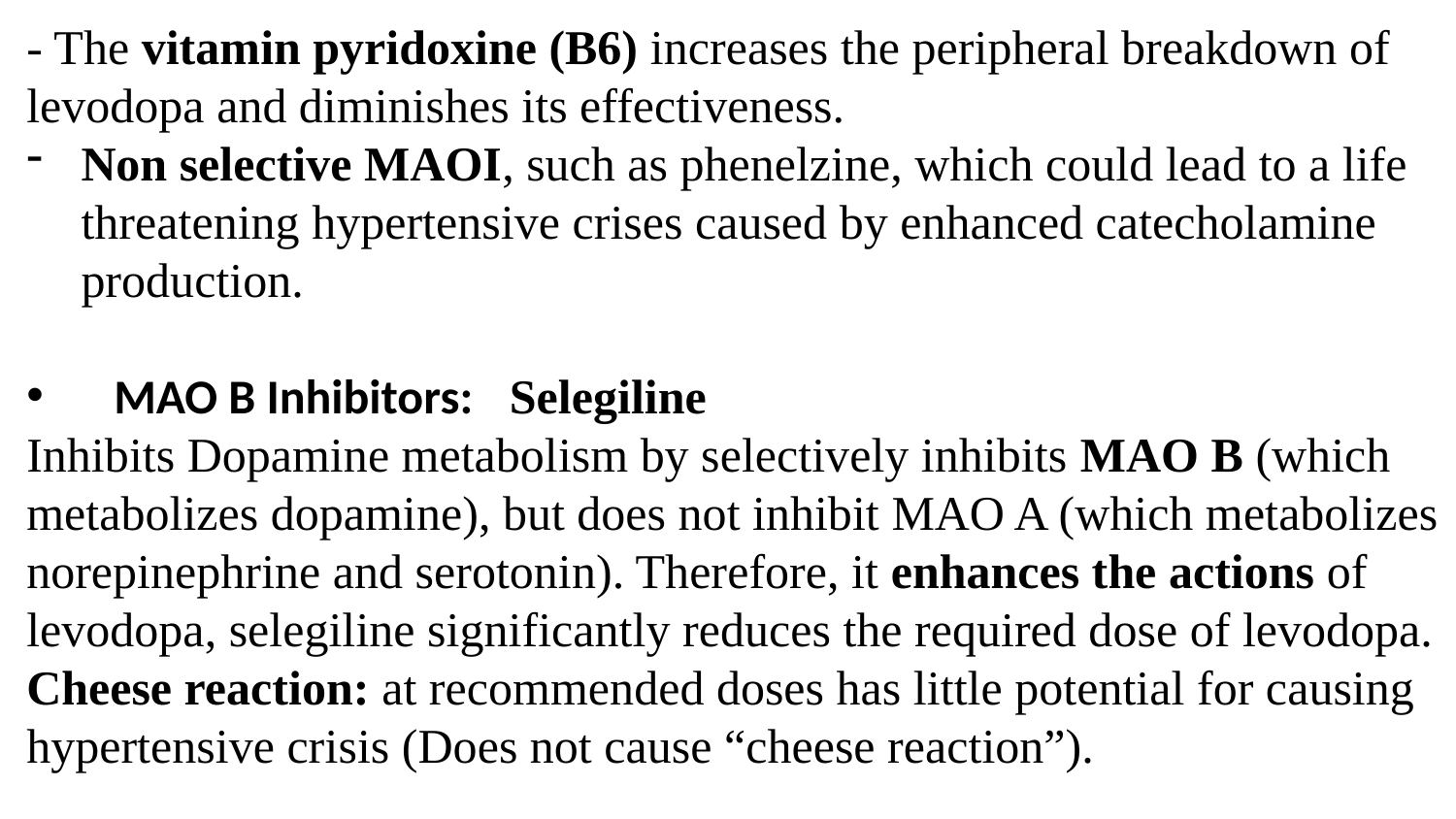

- The vitamin pyridoxine (B6) increases the peripheral breakdown of levodopa and diminishes its effectiveness.
Non selective MAOI, such as phenelzine, which could lead to a life threatening hypertensive crises caused by enhanced catecholamine production.

   MAO B Inhibitors:   Selegiline
Inhibits Dopamine metabolism by selectively inhibits MAO B (which metabolizes dopamine), but does not inhibit MAO A (which metabolizes norepinephrine and serotonin). Therefore, it enhances the actions of levodopa, selegiline significantly reduces the required dose of levodopa.
Cheese reaction: at recommended doses has little potential for causing hypertensive crisis (Does not cause “cheese reaction”).